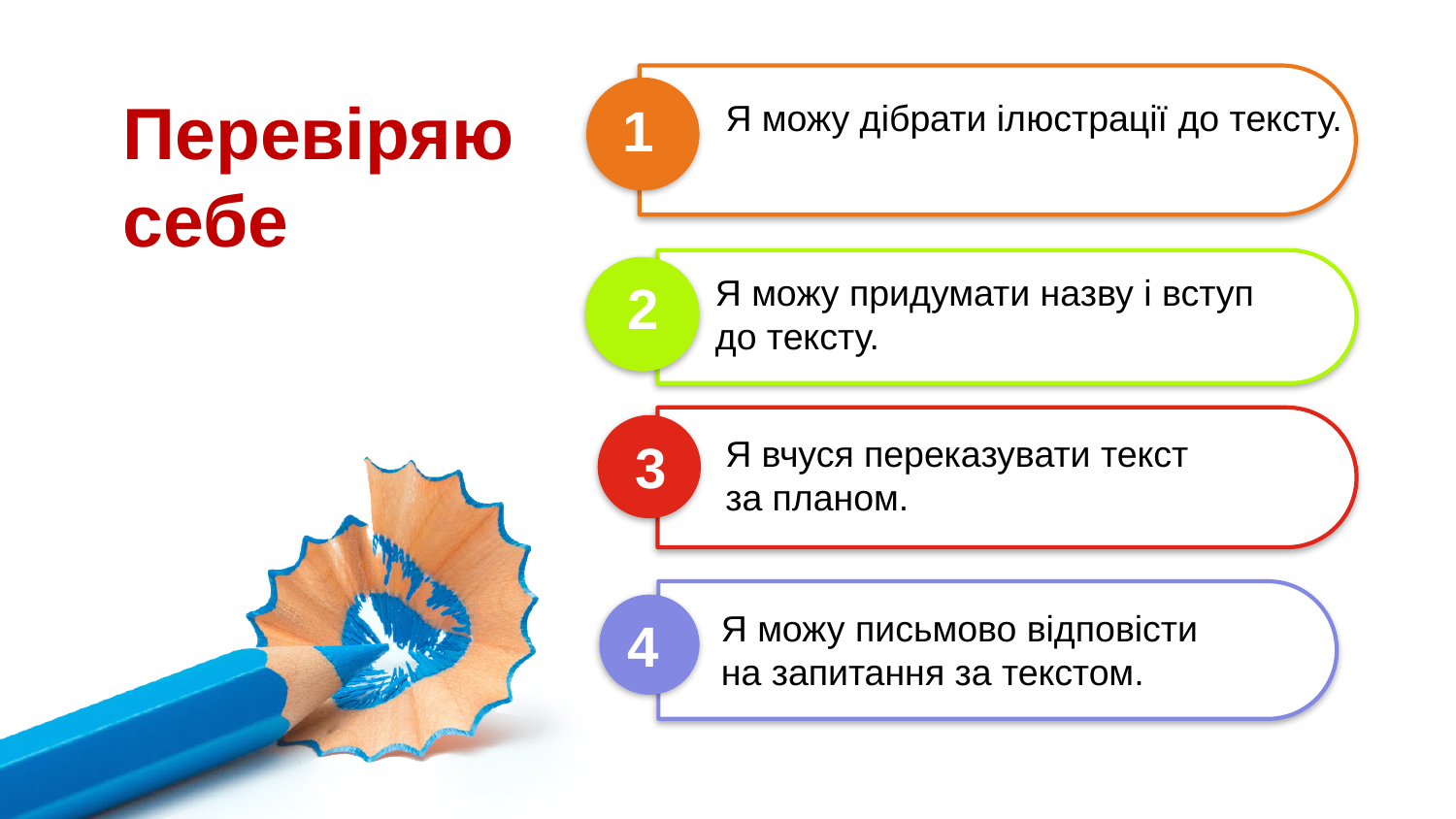

Перевіряю себе

1
Я можу дібрати ілюстрації до тексту.

Я можу придумати назву і вступ
до тексту.

2

Я вчуся переказувати текст
за планом.
3

Я можу письмово відповісти
на запитання за текстом.
4